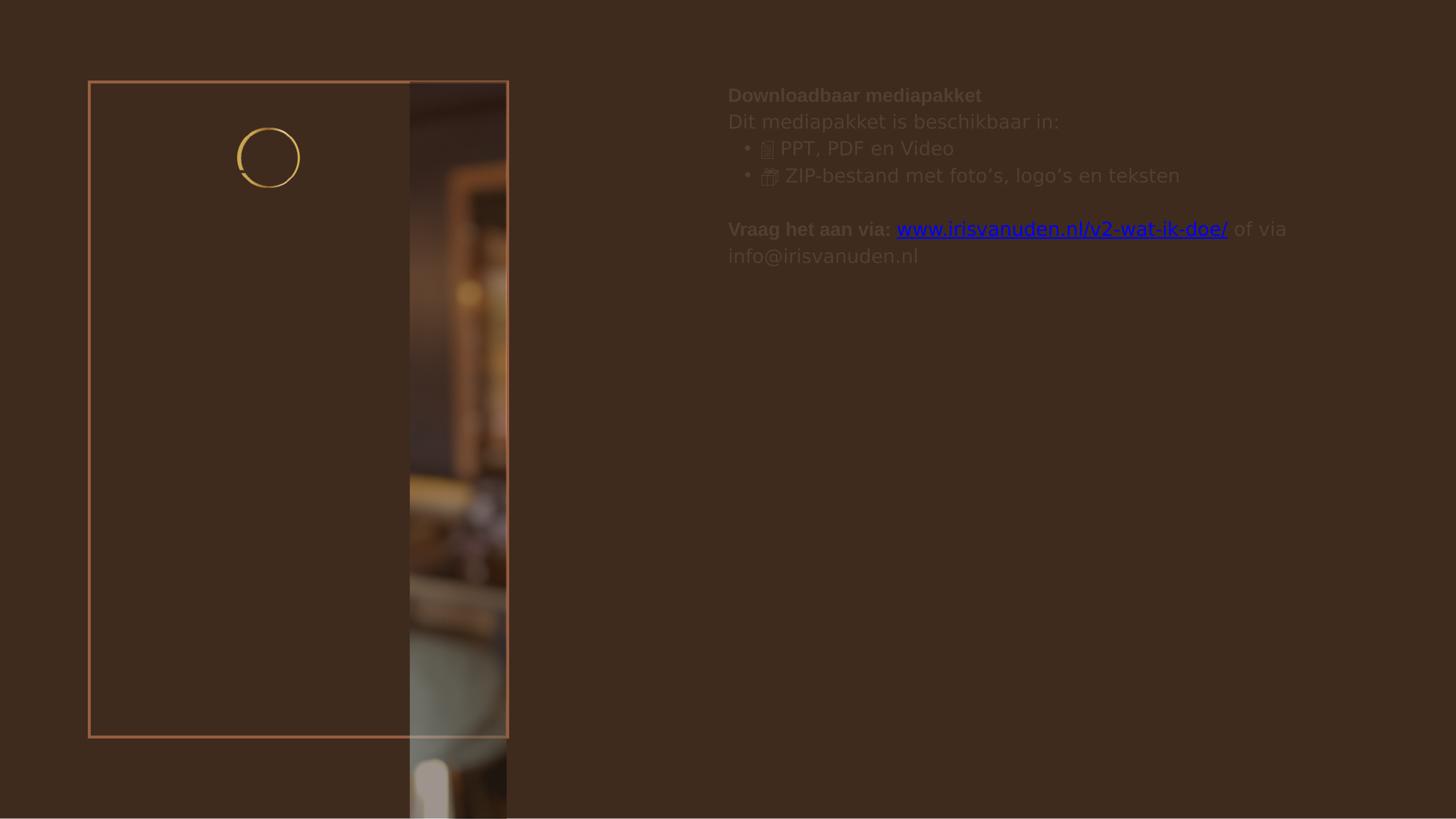

Downloadbaar mediapakket
Dit mediapakket is beschikbaar in:
📄 PPT, PDF en Video
📦 ZIP-bestand met foto’s, logo’s en teksten

Vraag het aan via: www.irisvanuden.nl/v2-wat-ik-doe/ of via info@irisvanuden.nl